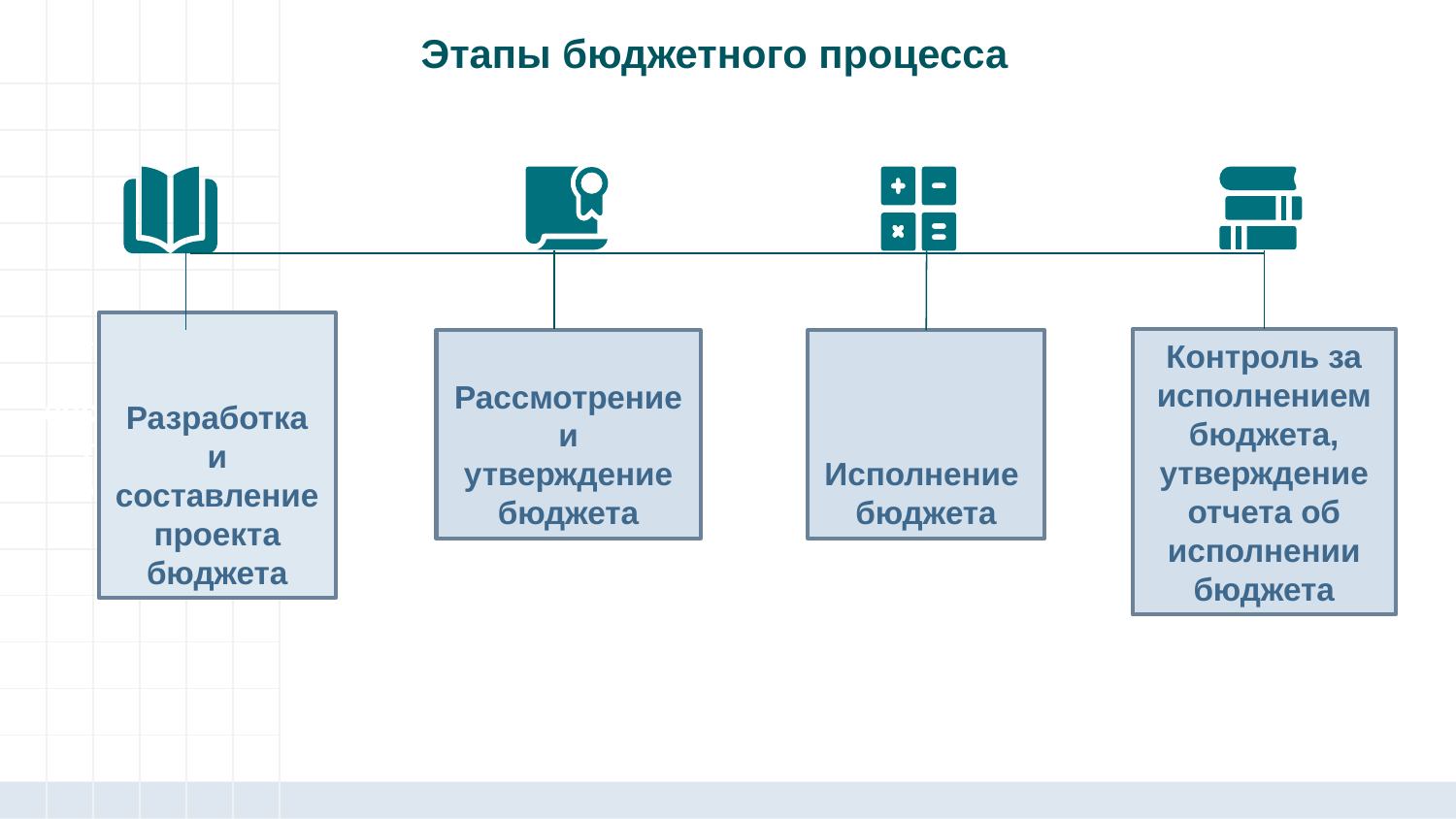

# Этапы бюджетного процесса

Разработка и составление проекта бюджета
Контроль за исполнением бюджета, утверждение отчета об исполнении бюджета
                                 Разработка и составление проекта бюджета
    Рассмотрение и утверждение бюджета
                                                  Исполнение  бюджета